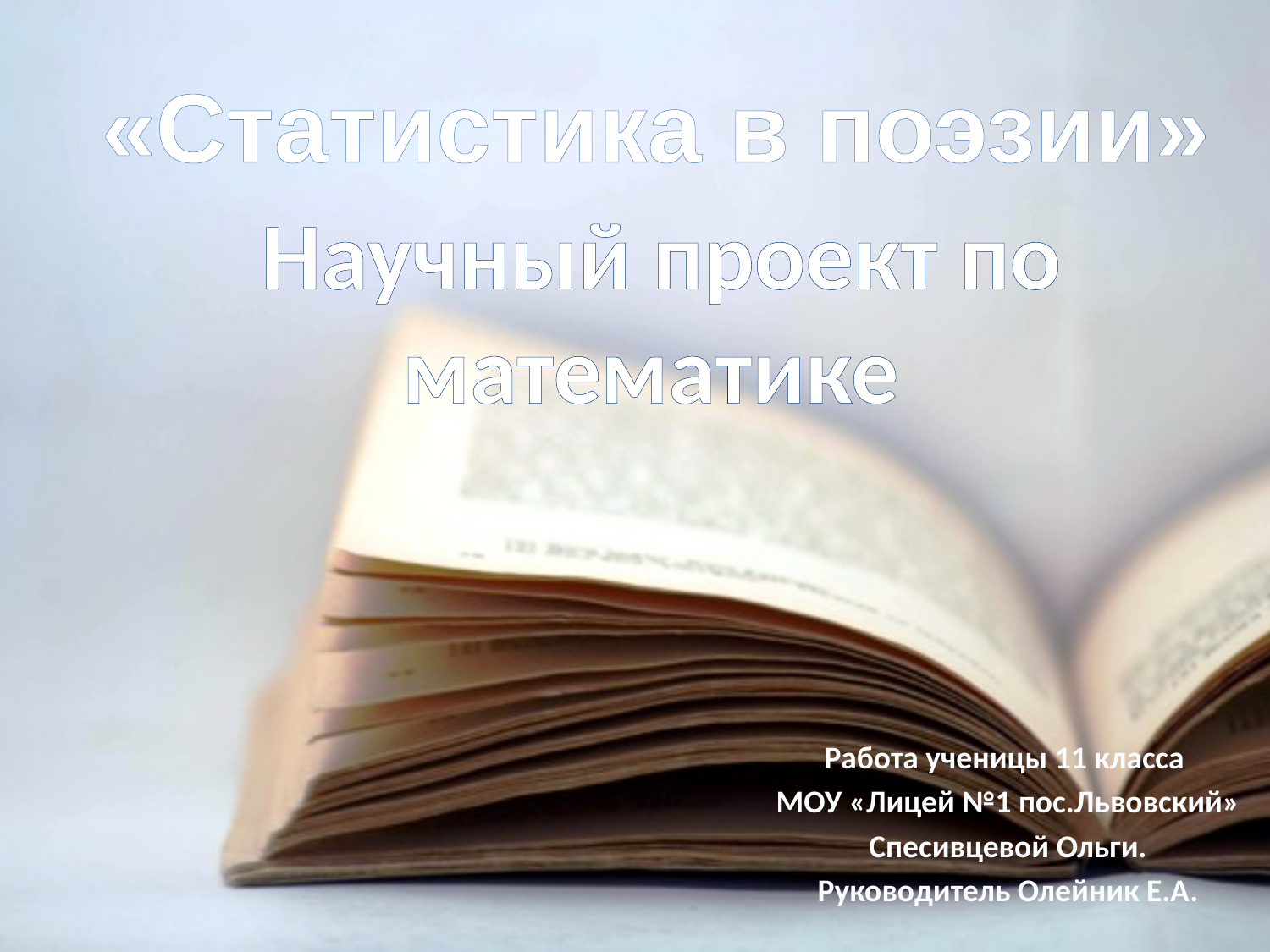

«Статистика в поэзии»
# Научный проект по математике
Работа ученицы 11 класса
МОУ «Лицей №1 пос.Львовский»
Спесивцевой Ольги.
Руководитель Олейник Е.А.